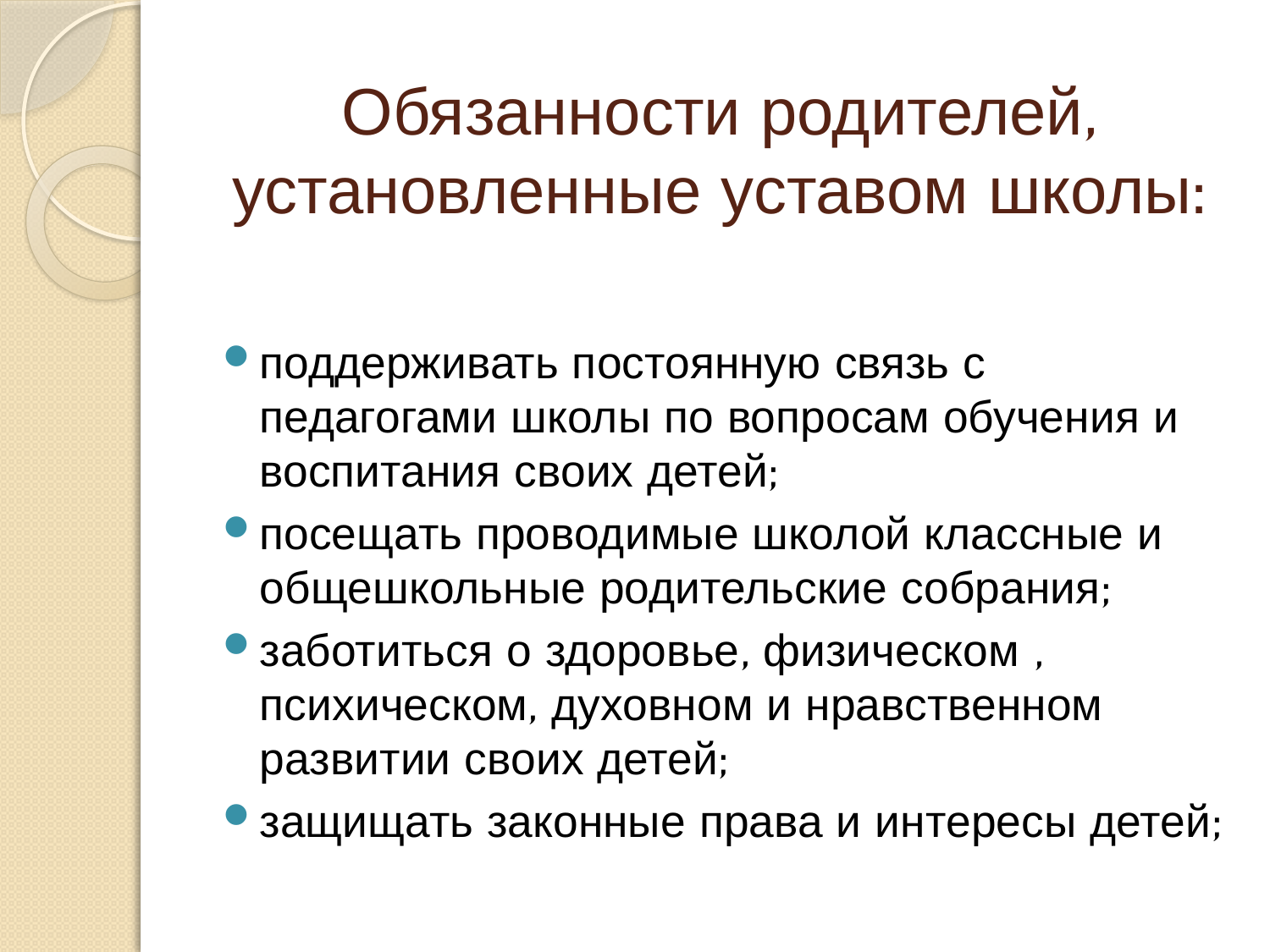

# Обязанности родителей, установленные уставом школы:
поддерживать постоянную связь с педагогами школы по вопросам обучения и воспитания своих детей;
посещать проводимые школой классные и общешкольные родительские собрания;
заботиться о здоровье, физическом , психическом, духовном и нравственном развитии своих детей;
защищать законные права и интересы детей;